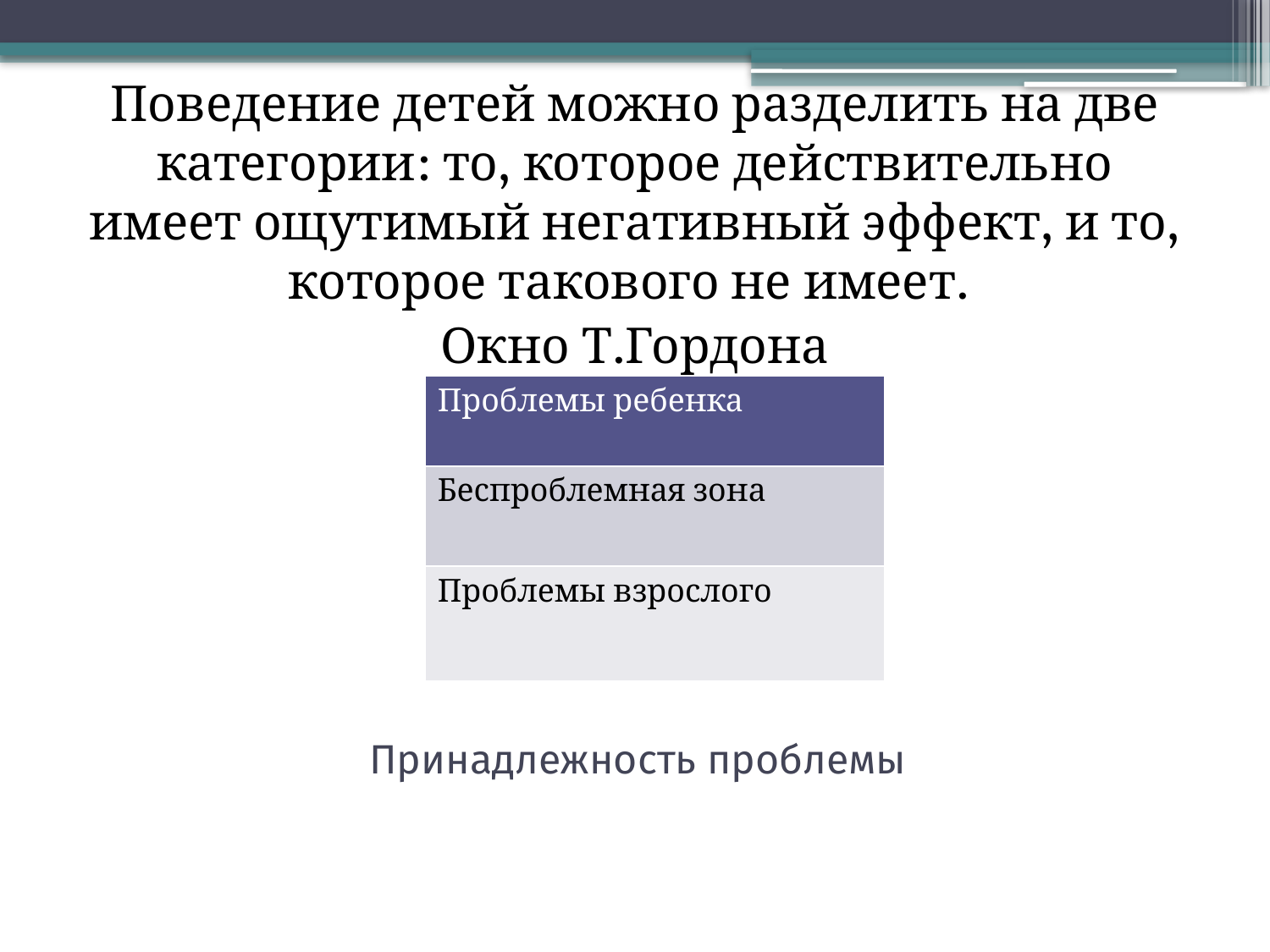

Поведение детей можно разделить на две категории: то, которое действительно имеет ощутимый негативный эффект, и то, которое такового не имеет.
Окно Т.Гордона
| Проблемы ребенка |
| --- |
| Беспроблемная зона |
| Проблемы взрослого |
# Принадлежность проблемы